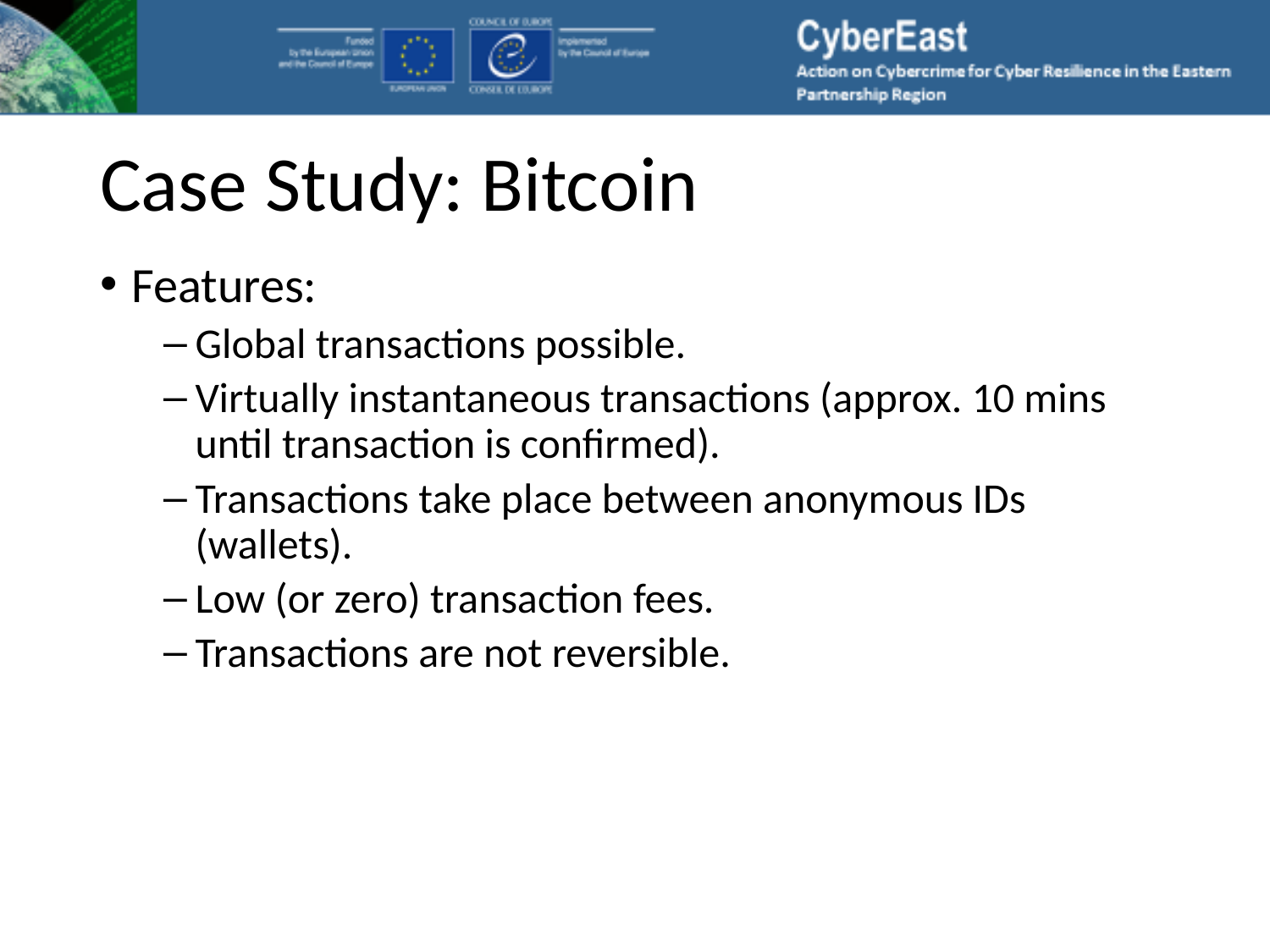

# Case Study: Bitcoin
Features:
Global transactions possible.
Virtually instantaneous transactions (approx. 10 mins until transaction is confirmed).
Transactions take place between anonymous IDs (wallets).
Low (or zero) transaction fees.
Transactions are not reversible.